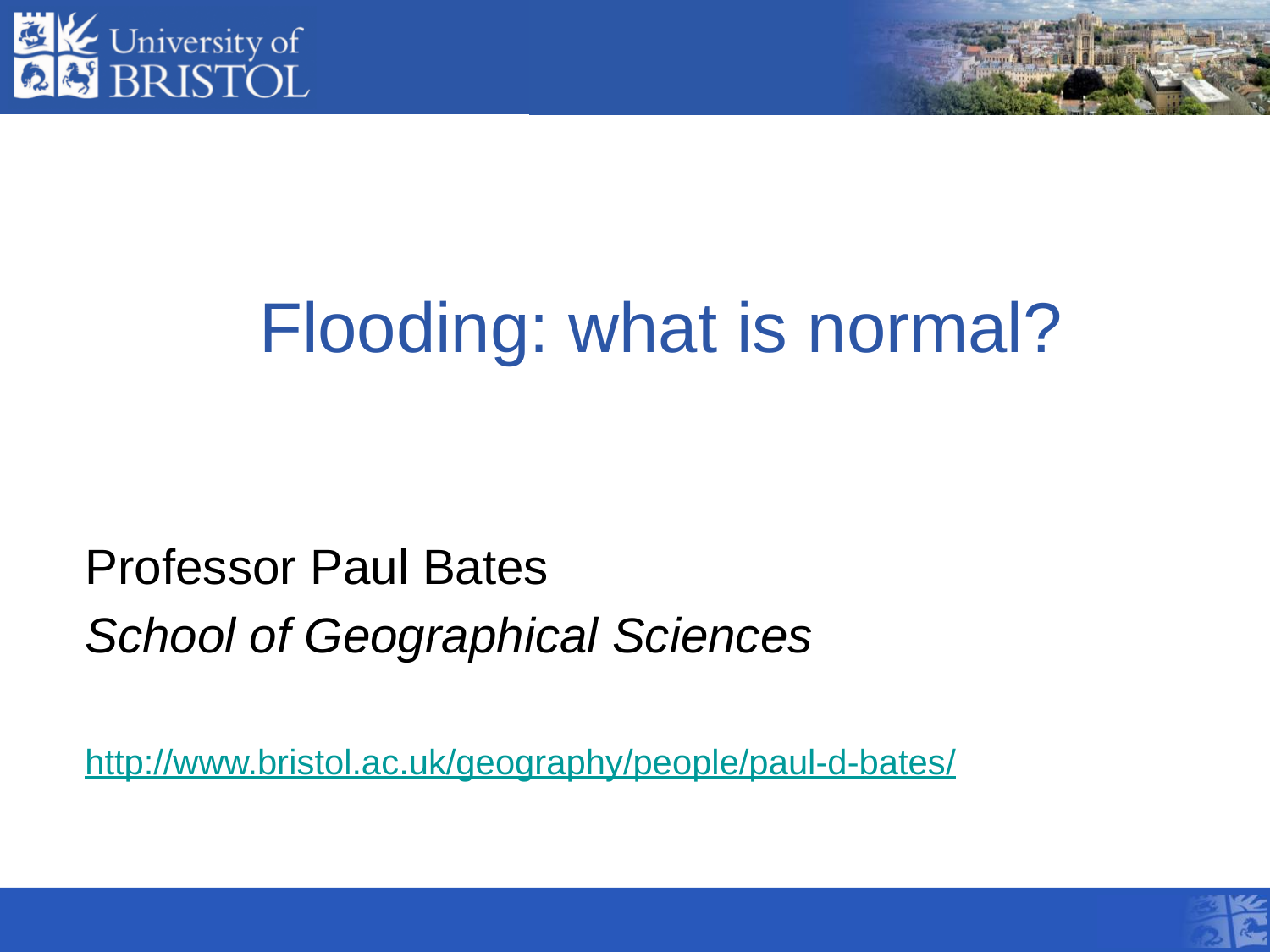

# Flooding: what is normal?
Professor Paul Bates
School of Geographical Sciences

http://www.bristol.ac.uk/geography/people/paul-d-bates/